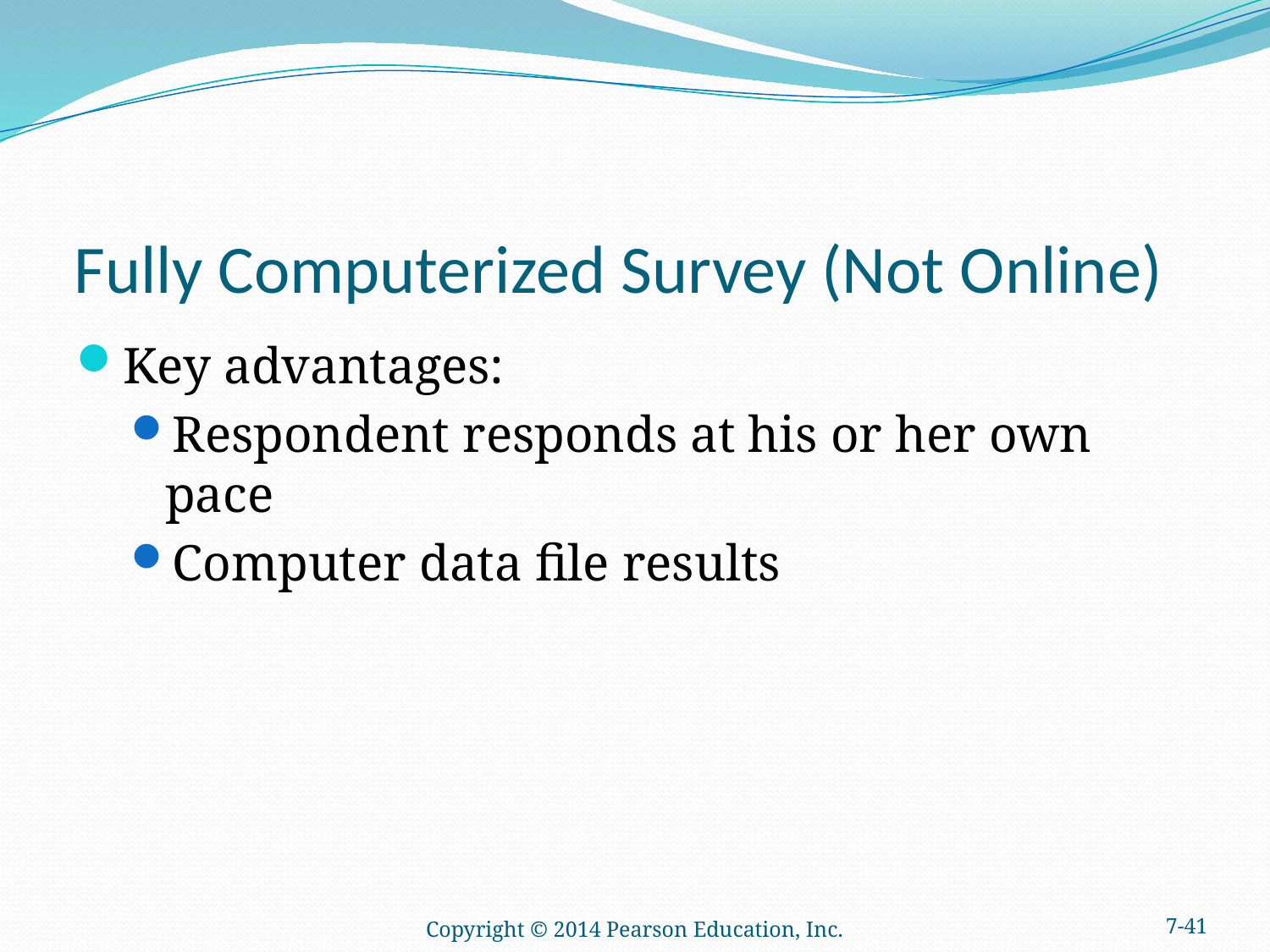

# Fully Computerized Survey (Not Online)
Key advantages:
Respondent responds at his or her own pace
Computer data file results